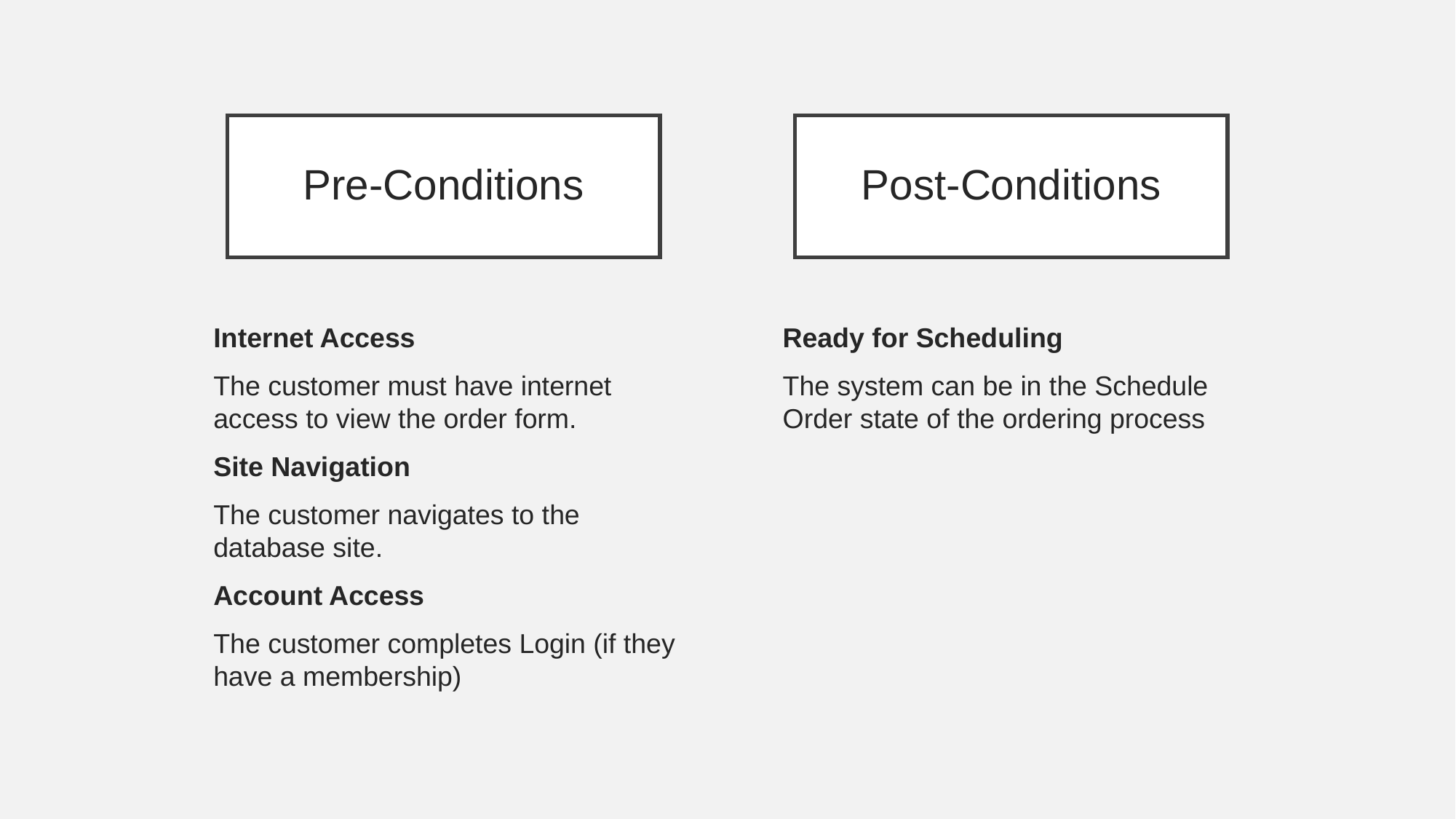

Pre-Conditions
Post-Conditions
Internet Access
The customer must have internet access to view the order form.
Site Navigation
The customer navigates to the database site.
Account Access
The customer completes Login (if they have a membership)

Ready for Scheduling
The system can be in the Schedule Order state of the ordering process